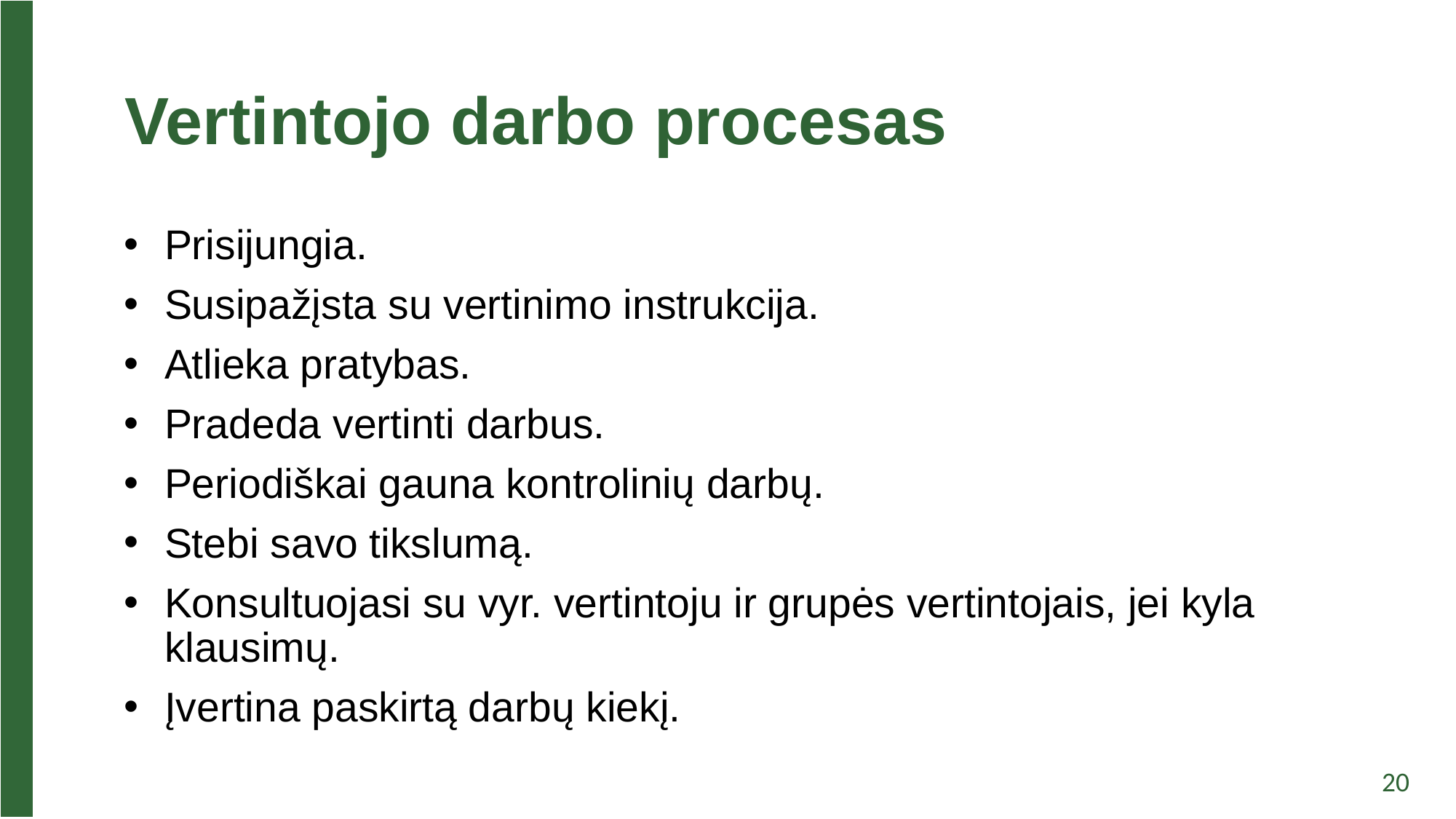

# Vertintojo darbo procesas
Prisijungia.
Susipažįsta su vertinimo instrukcija.
Atlieka pratybas.
Pradeda vertinti darbus.
Periodiškai gauna kontrolinių darbų.
Stebi savo tikslumą.
Konsultuojasi su vyr. vertintoju ir grupės vertintojais, jei kyla klausimų.
Įvertina paskirtą darbų kiekį.

20